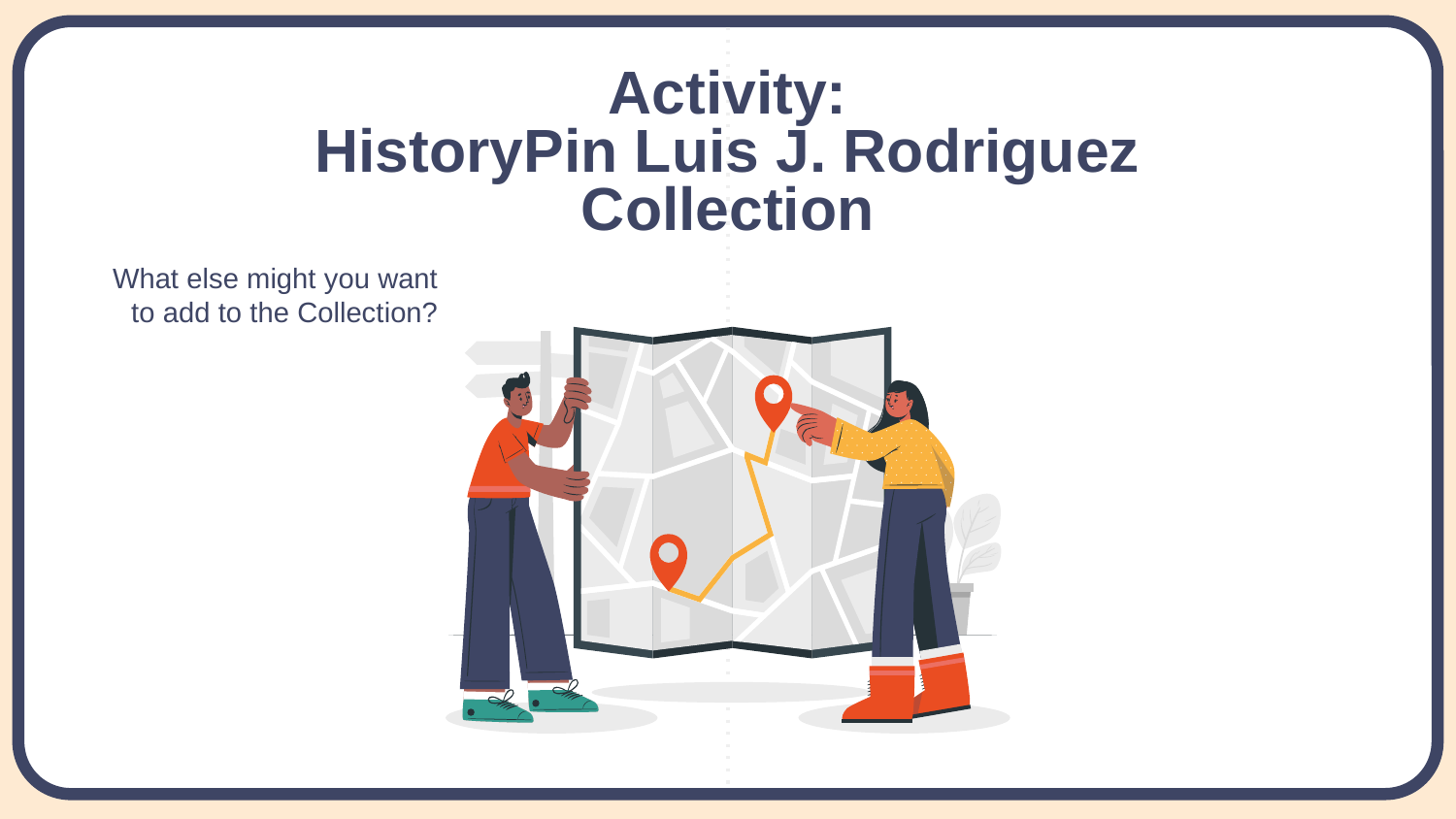

# Activity:
HistoryPin Luis J. Rodriguez Collection
What else might you want to add to the Collection?